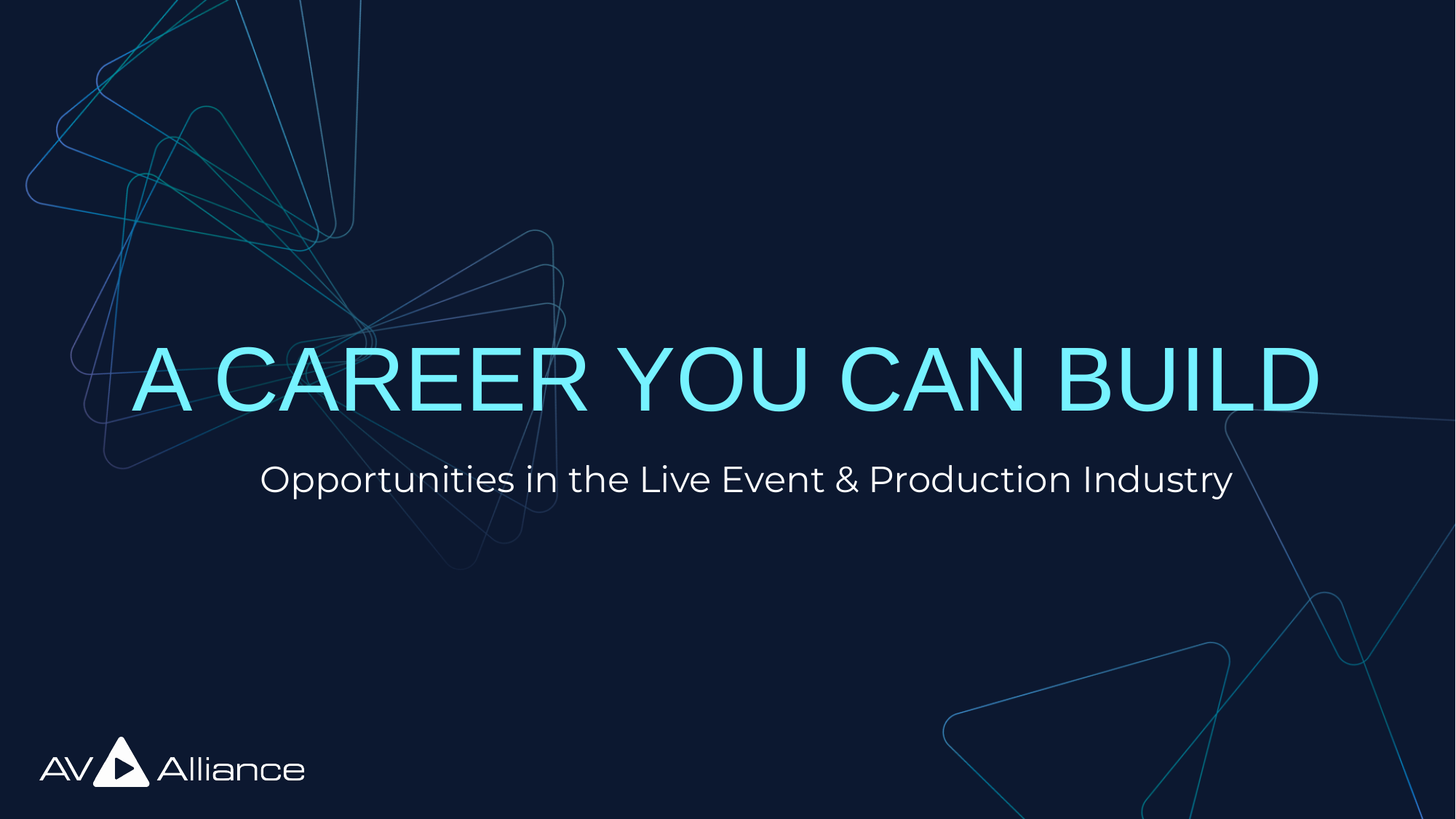

# A CAREER YOU CAN BUILD
Opportunities in the Live Event & Production Industry